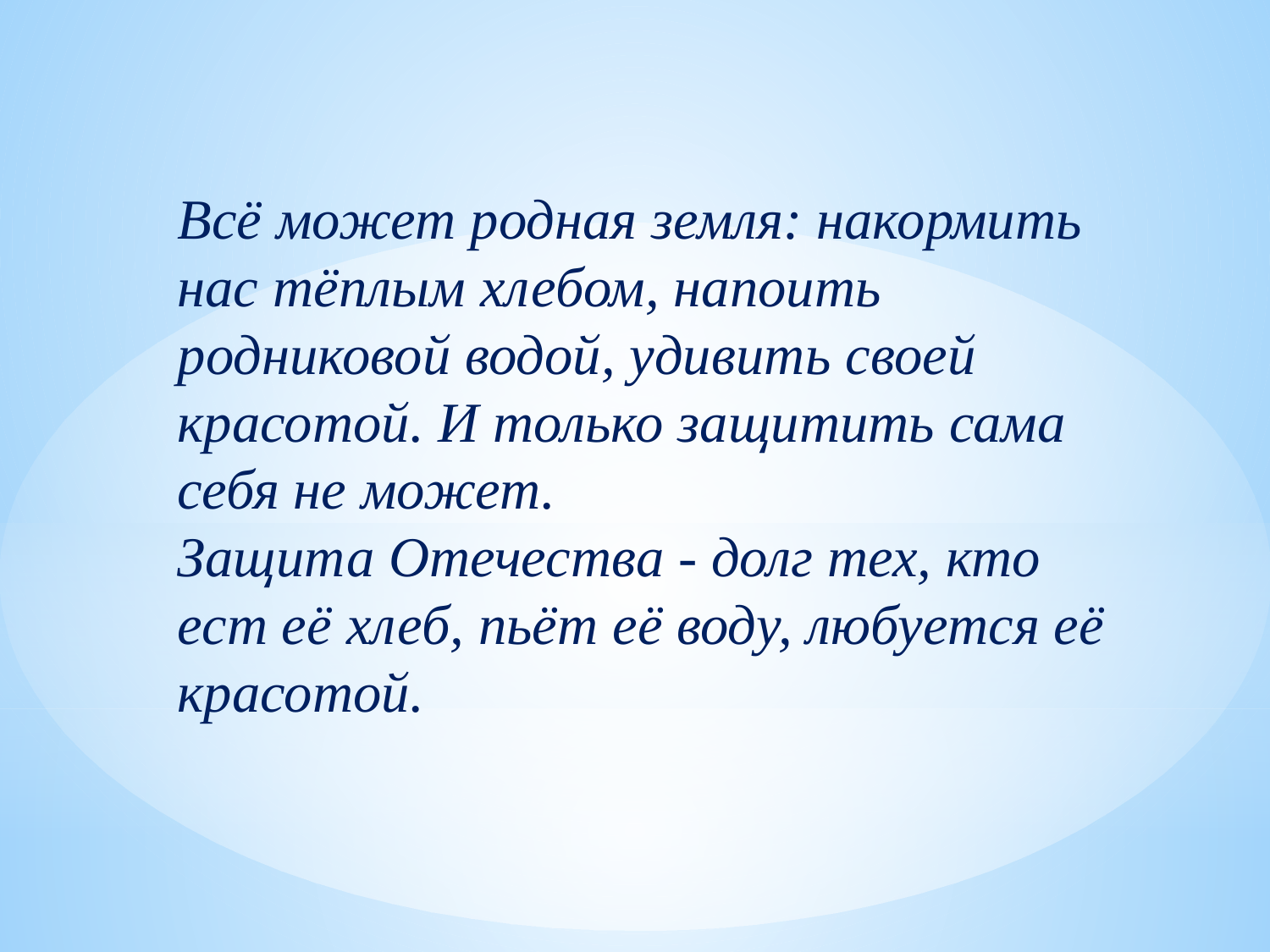

Всё может родная земля: накормить нас тёплым хлебом, напоить родниковой водой, удивить своей красотой. И только защитить сама себя не может.
Защита Отечества - долг тех, кто ест её хлеб, пьёт её воду, любуется её красотой.